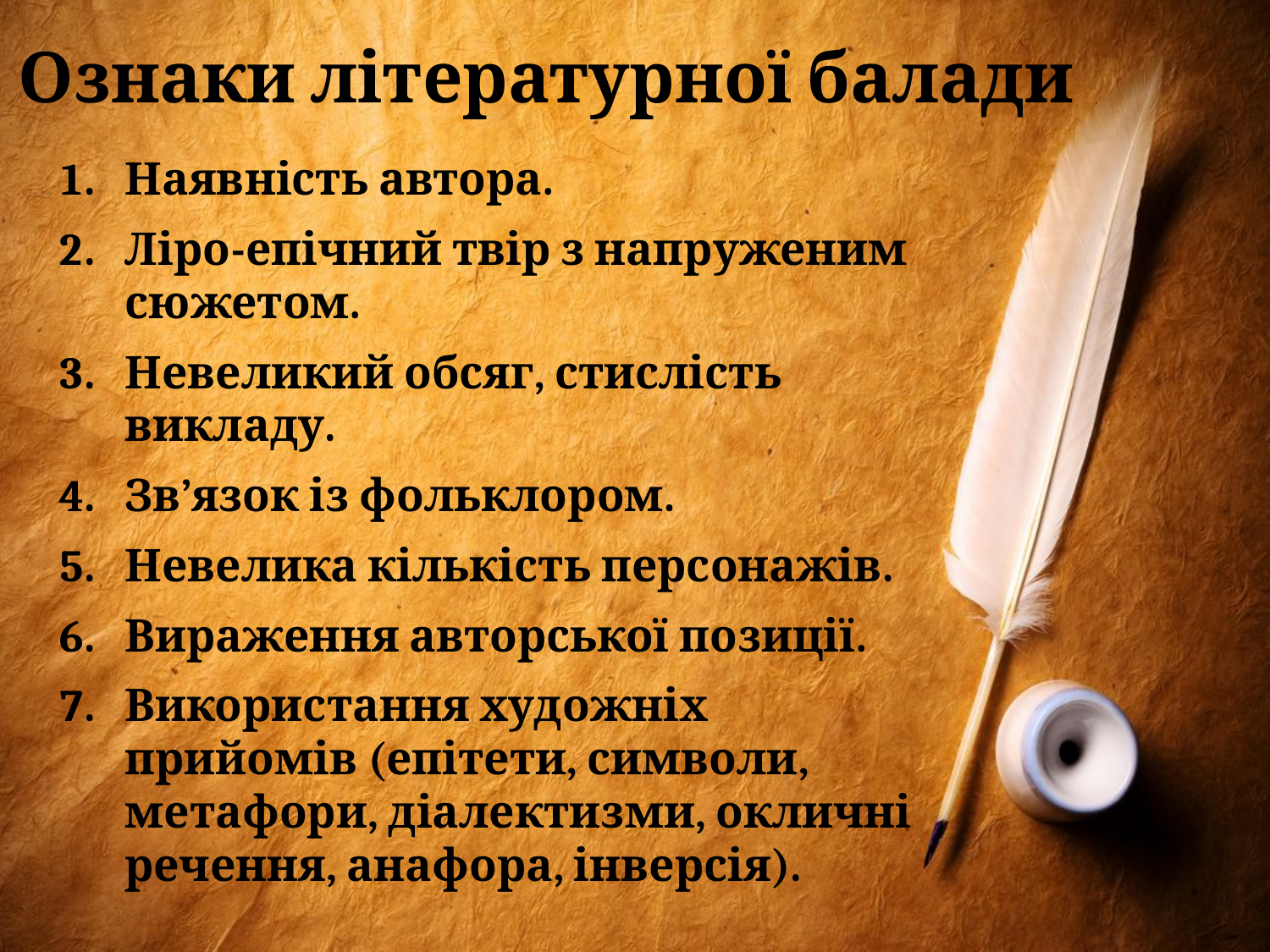

# Ознаки літературної балади
Наявність автора.
Ліро-епічний твір з напруженим сюжетом.
Невеликий обсяг, стислість викладу.
Зв’язок із фольклором.
Невелика кількість персонажів.
Вираження авторської позиції.
Використання художніх прийомів (епітети, символи, метафори, діалектизми, окличні речення, анафора, інверсія).